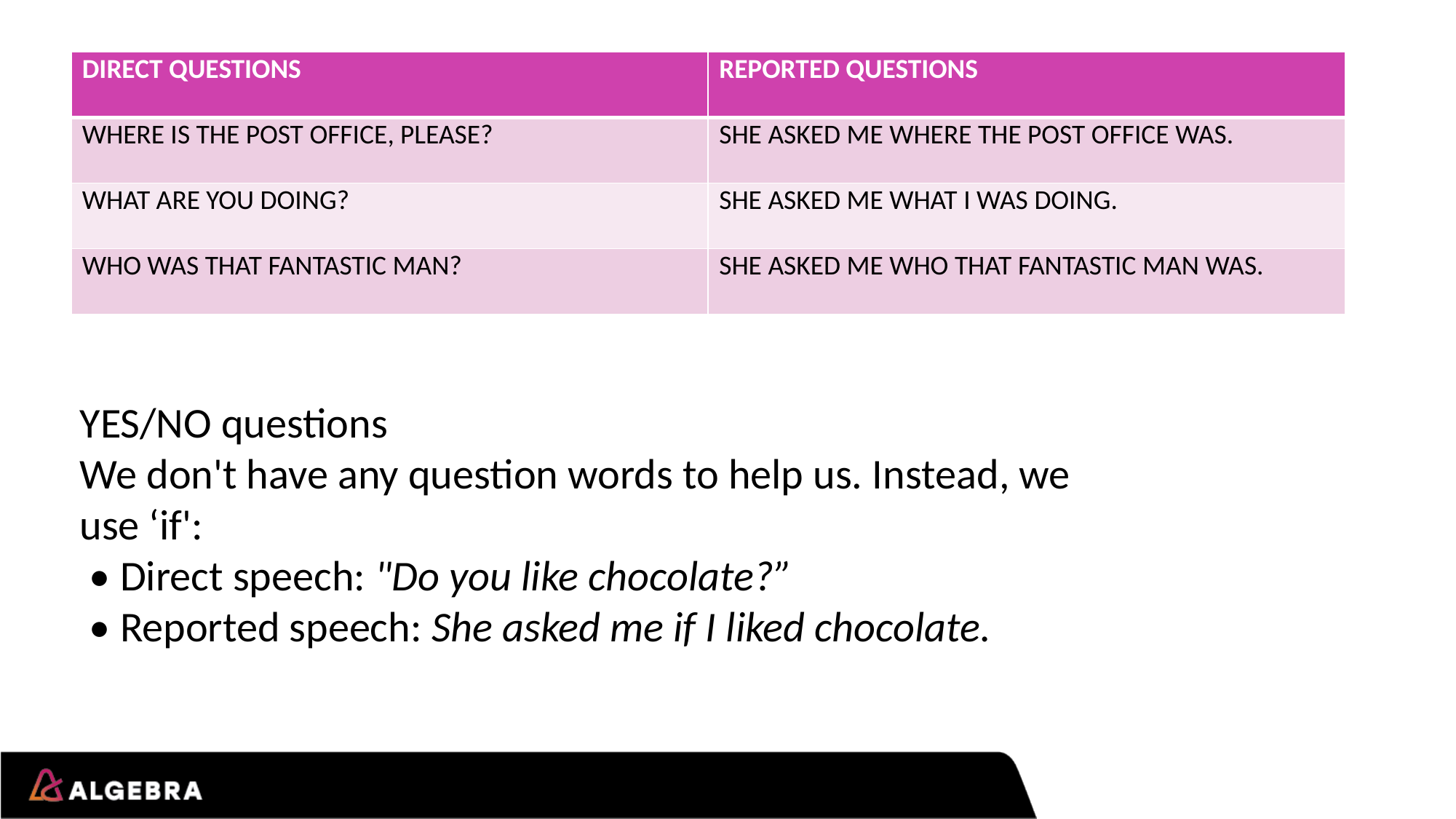

| DIRECT QUESTIONS | REPORTED QUESTIONS |
| --- | --- |
| WHERE IS THE POST OFFICE, PLEASE? | SHE ASKED ME WHERE THE POST OFFICE WAS. |
| WHAT ARE YOU DOING? | SHE ASKED ME WHAT I WAS DOING. |
| WHO WAS THAT FANTASTIC MAN? | SHE ASKED ME WHO THAT FANTASTIC MAN WAS. |
YES/NO questions
We don't have any question words to help us. Instead, we use ‘if':
 • Direct speech: "Do you like chocolate?”
 • Reported speech: She asked me if I liked chocolate.